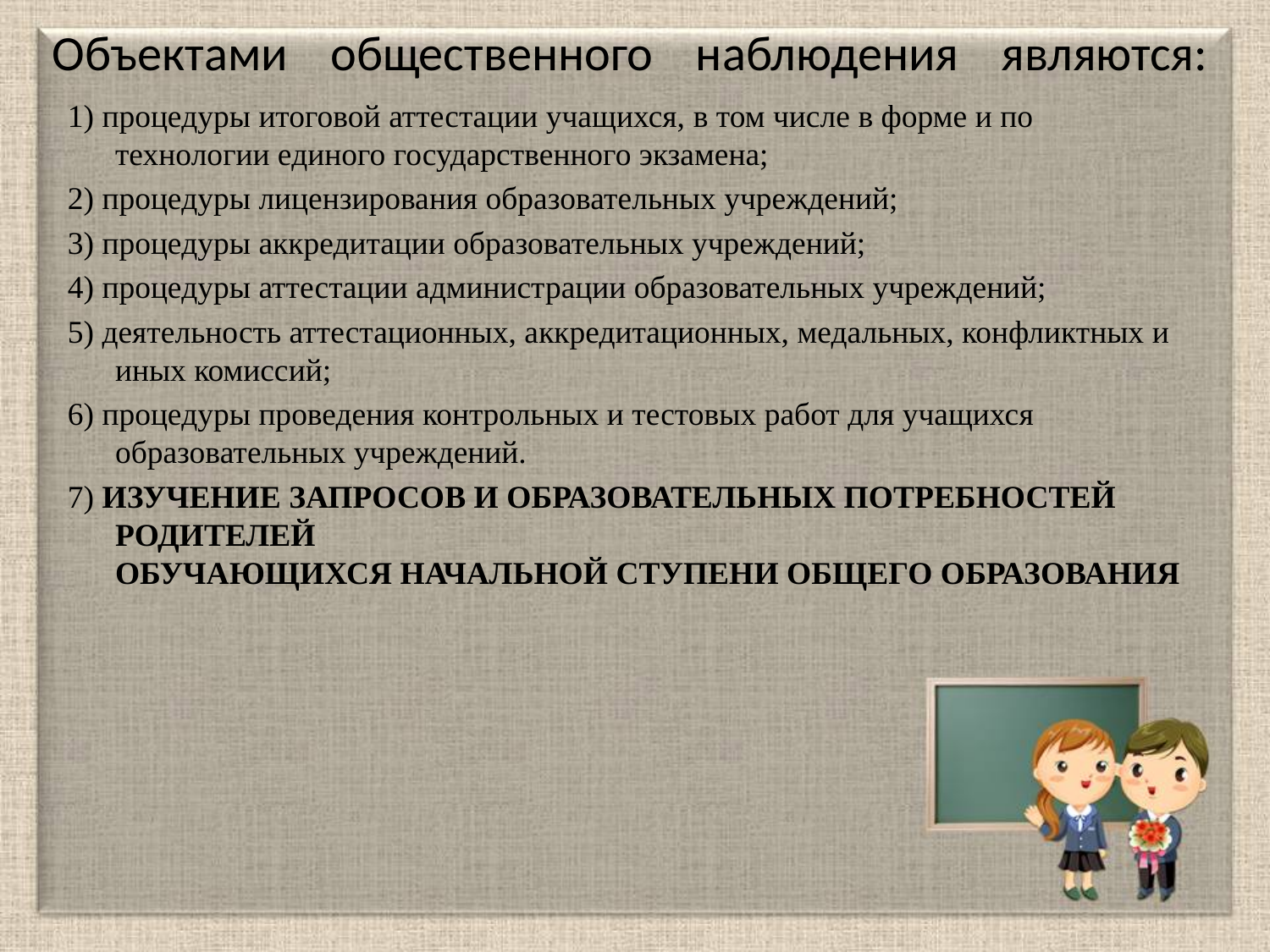

# Объектами общественного наблюдения являются:
1) процедуры итоговой аттестации учащихся, в том числе в форме и по технологии единого государственного экзамена;
2) процедуры лицензирования образовательных учреждений;
3) процедуры аккредитации образовательных учреждений;
4) процедуры аттестации администрации образовательных учреждений;
5) деятельность аттестационных, аккредитационных, медальных, конфликтных и иных комиссий;
6) процедуры проведения контрольных и тестовых работ для учащихся образовательных учреждений.
7) ИЗУЧЕНИЕ ЗАПРОСОВ И ОБРАЗОВАТЕЛЬНЫХ ПОТРЕБНОСТЕЙ  РОДИТЕЛЕЙ
ОБУЧАЮЩИХСЯ НАЧАЛЬНОЙ СТУПЕНИ ОБЩЕГО ОБРАЗОВАНИЯ